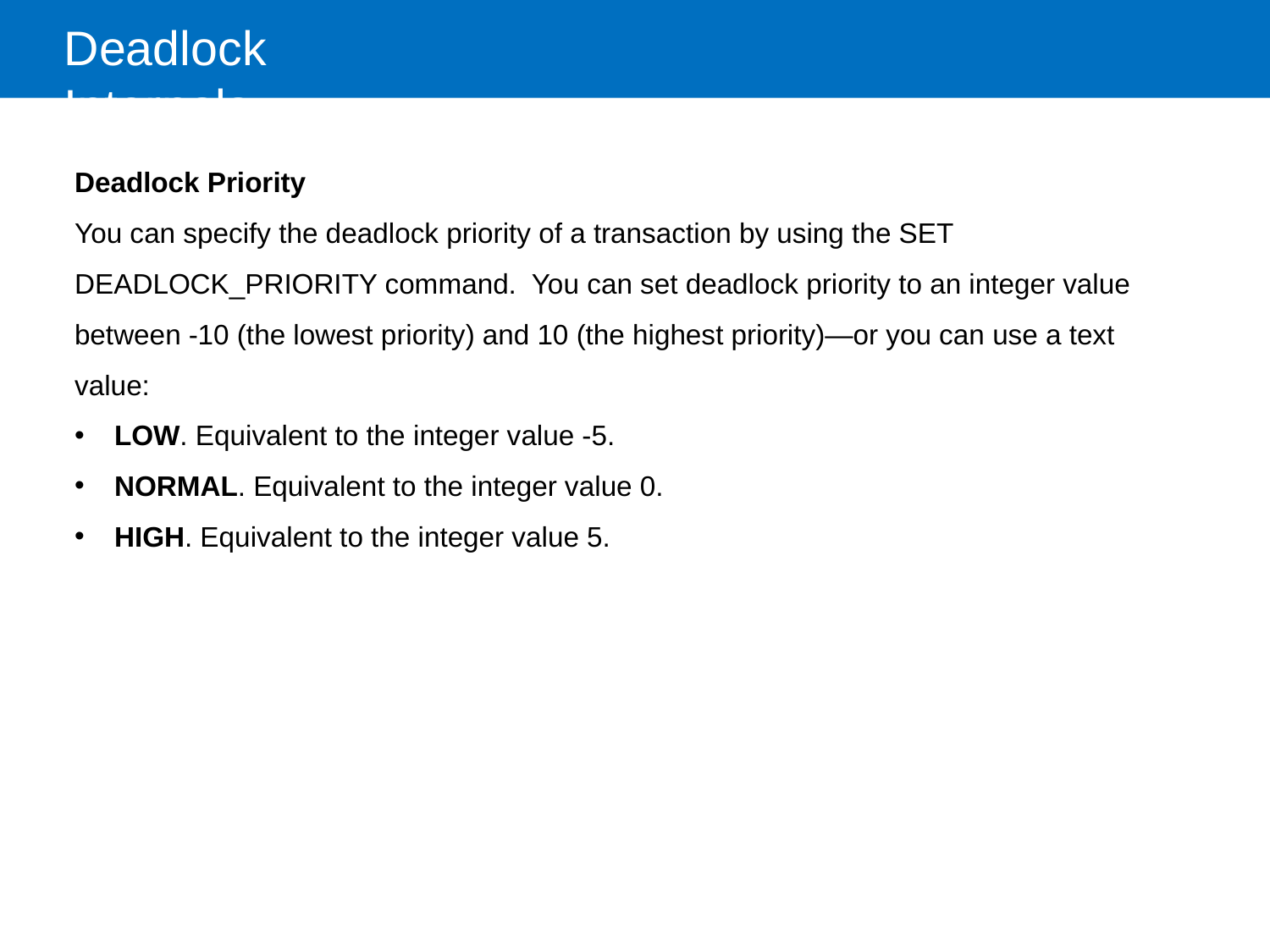

# Deadlock Internals
Deadlock Priority
You can specify the deadlock priority of a transaction by using the SET DEADLOCK_PRIORITY command.  You can set deadlock priority to an integer value between -10 (the lowest priority) and 10 (the highest priority)—or you can use a text value:
LOW. Equivalent to the integer value -5.
NORMAL. Equivalent to the integer value 0.
HIGH. Equivalent to the integer value 5.